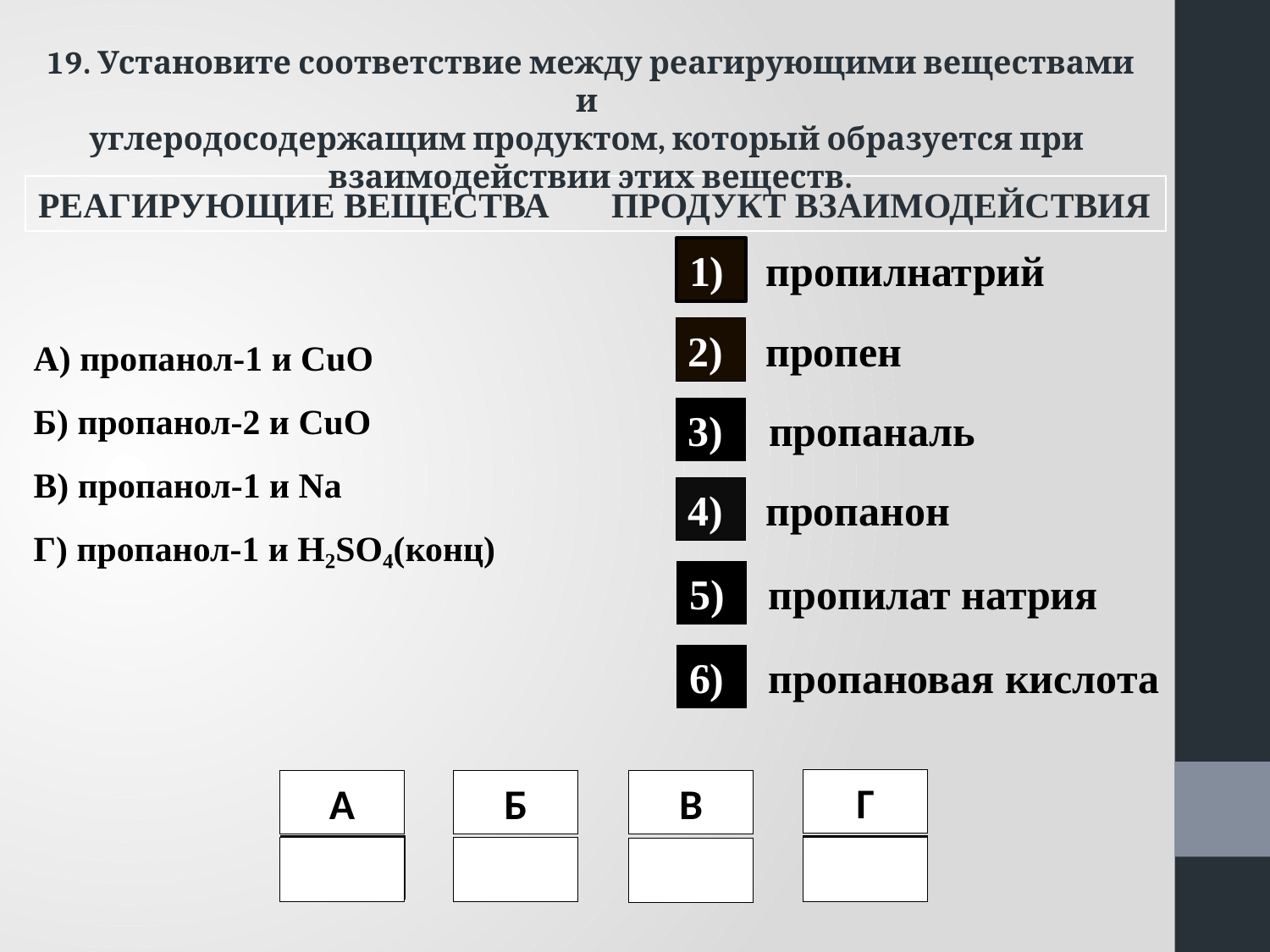

19. Уста­но­ви­те со­от­вет­ствие между ре­а­ги­ру­ю­щи­ми ве­ще­ства­ми и
уг­ле­ро­до­со­дер­жа­щим про­дук­том, ко­то­рый об­ра­зу­ет­ся при
вза­и­мо­дей­ствии этих ве­ществ.
РЕ­А­ГИ­РУ­Ю­ЩИЕ ВЕ­ЩЕ­СТВА       ПРО­ДУКТ ВЗА­И­МО­ДЕЙ­СТВИЯ
1)
про­пил­на­трий
А) про­па­нол-1 и CuO
Б) про­па­нол-2 и CuO
В) про­па­нол-1 и Na
Г) про­па­нол-1 и H₂SO₄(конц)
2)
про­пен
про­па­наль
3)
про­па­нон
4)
про­пи­лат на­трия
5)
про­па­но­вая кис­ло­та
6)
Г
В
А
Б
3
2

4

5